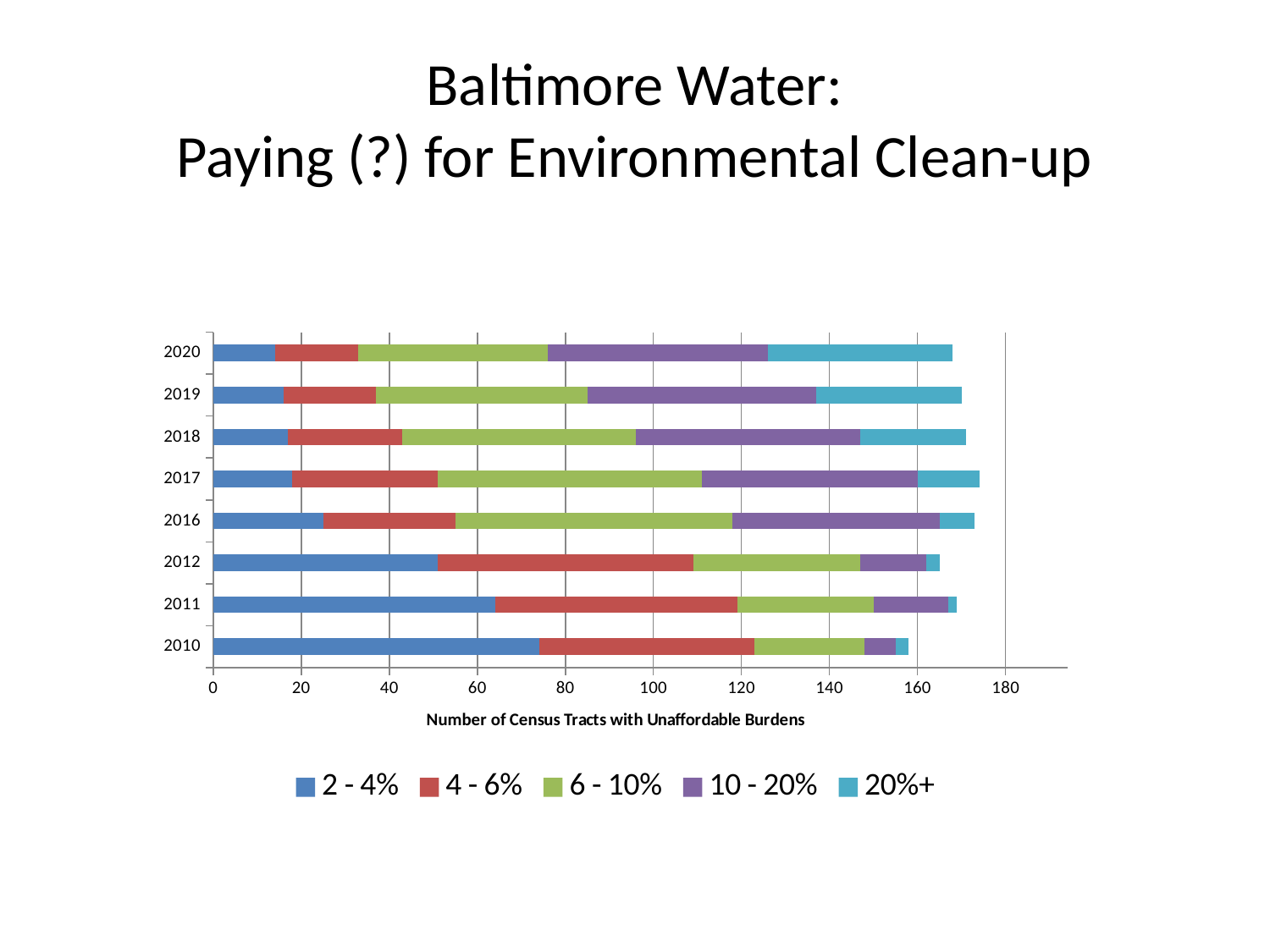

# Baltimore Water: Paying (?) for Environmental Clean-up

### Chart

| Category | 2 - 4% | 4 - 6% | 6 - 10% | 10 - 20% | 20%+ |
|---|---|---|---|---|---|
| 2010 | 74.0 | 49.0 | 25.0 | 7.0 | 3.0 |
| 2011 | 64.0 | 55.0 | 31.0 | 17.0 | 2.0 |
| 2012 | 51.0 | 58.0 | 38.0 | 15.0 | 3.0 |
| 2016 | 25.0 | 30.0 | 63.0 | 47.0 | 8.0 |
| 2017 | 18.0 | 33.0 | 60.0 | 49.0 | 14.0 |
| 2018 | 17.0 | 26.0 | 53.0 | 51.0 | 24.0 |
| 2019 | 16.0 | 21.0 | 48.0 | 52.0 | 33.0 |
| 2020 | 14.0 | 19.0 | 43.0 | 50.0 | 42.0 |